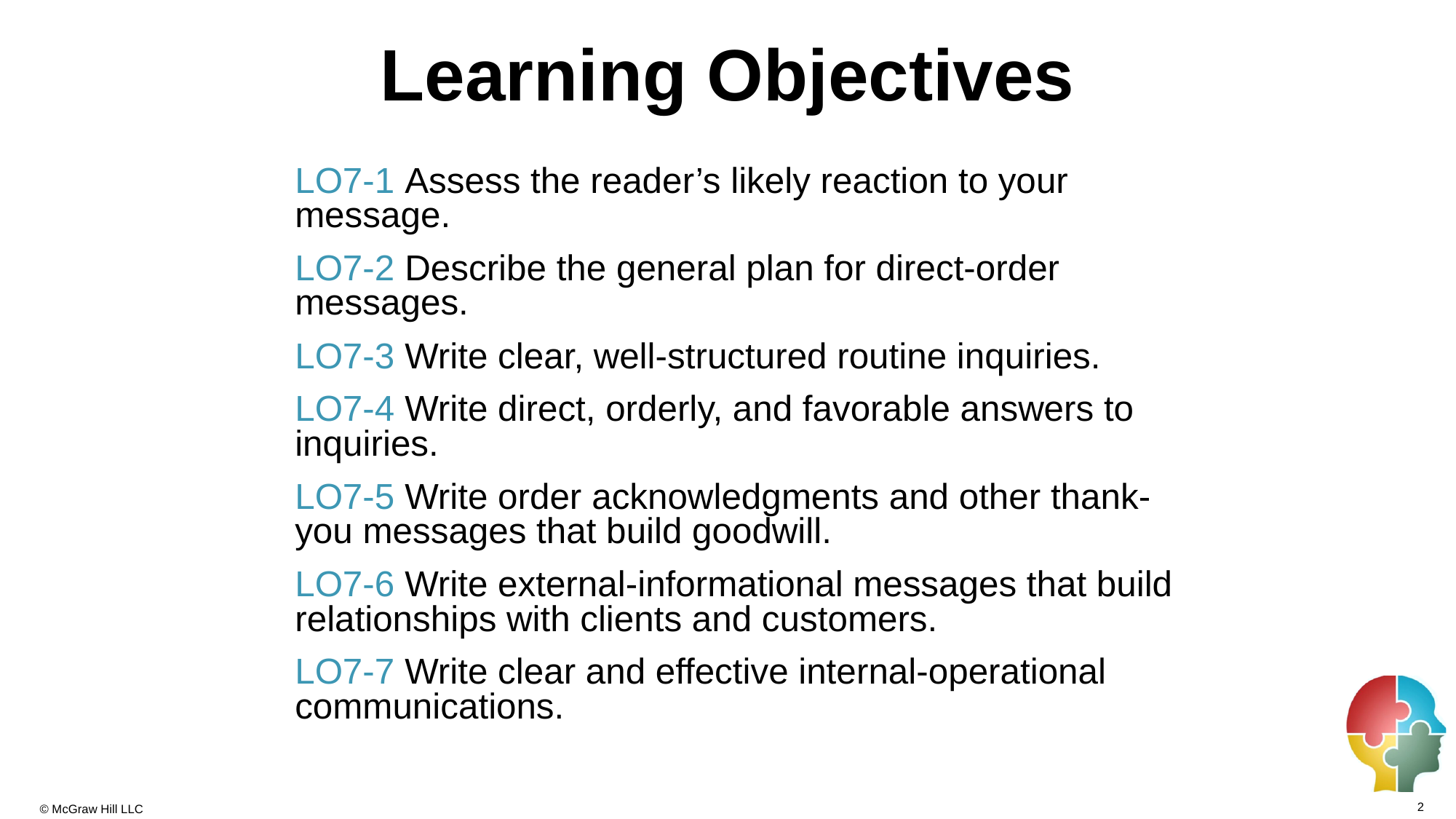

# Learning Objectives
LO7-1 Assess the reader’s likely reaction to your message.
LO7-2 Describe the general plan for direct-order messages.
LO7-3 Write clear, well-structured routine inquiries.
LO7-4 Write direct, orderly, and favorable answers to inquiries.
LO7-5 Write order acknowledgments and other thank-you messages that build goodwill.
LO7-6 Write external-informational messages that build relationships with clients and customers.
LO7-7 Write clear and effective internal-operational communications.
2